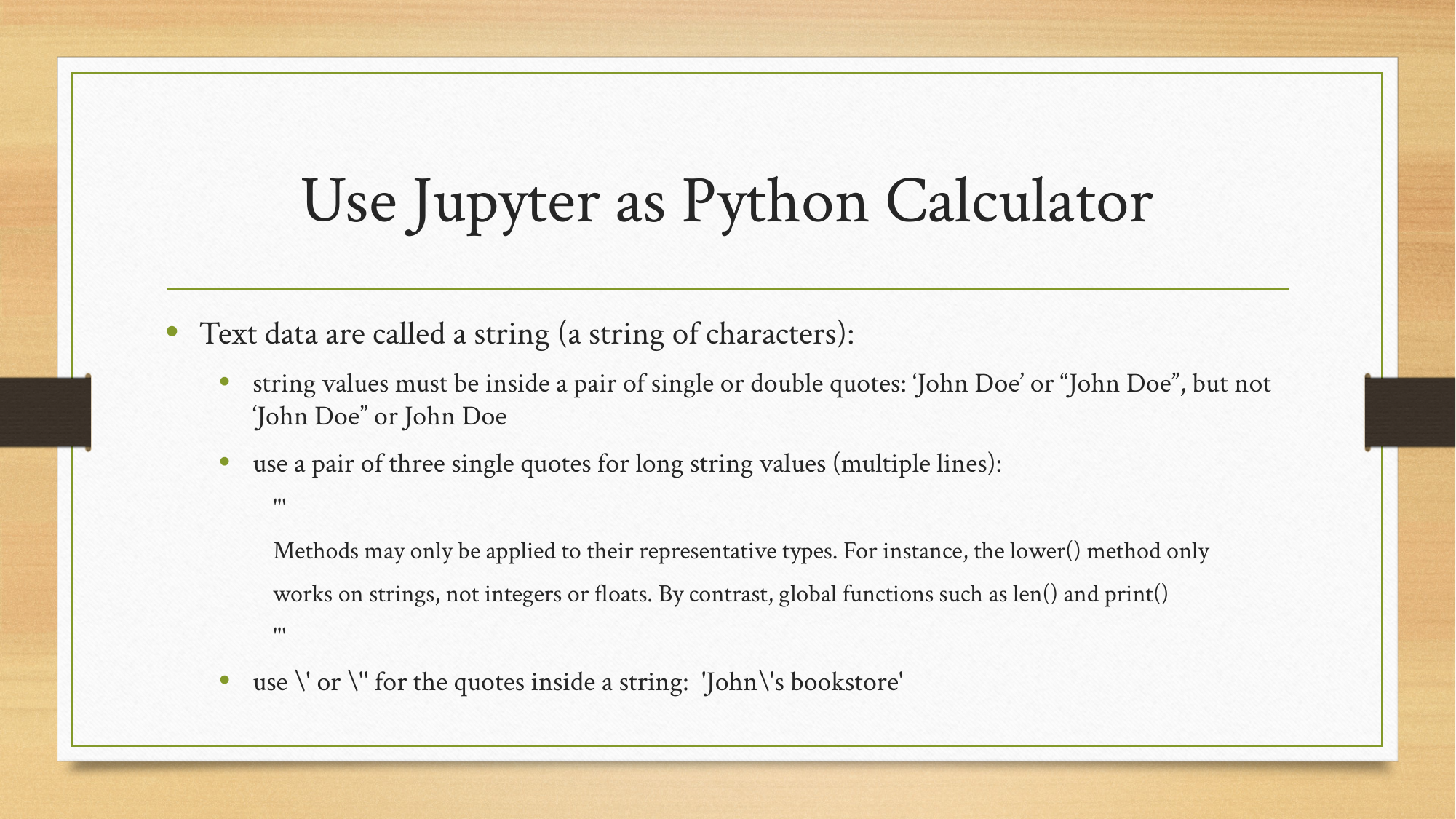

# Use Jupyter as Python Calculator
Text data are called a string (a string of characters):
string values must be inside a pair of single or double quotes: ‘John Doe’ or “John Doe”, but not ‘John Doe” or John Doe
use a pair of three single quotes for long string values (multiple lines):
'''
Methods may only be applied to their representative types. For instance, the lower() method only
works on strings, not integers or floats. By contrast, global functions such as len() and print()
'''
use \' or \'' for the quotes inside a string:  'John\'s bookstore'